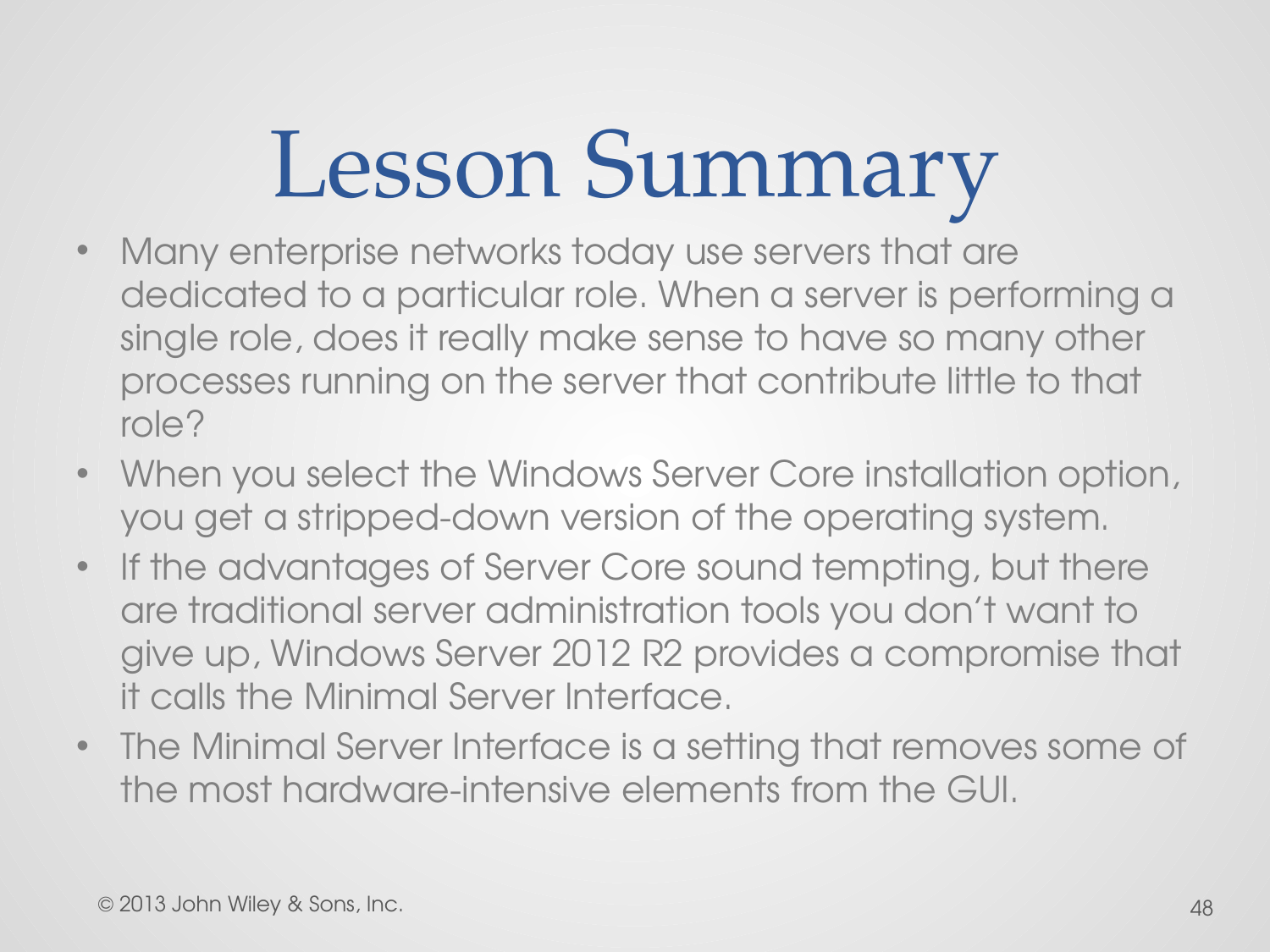

# Lesson Summary
Many enterprise networks today use servers that are dedicated to a particular role. When a server is performing a single role, does it really make sense to have so many other processes running on the server that contribute little to that role?
When you select the Windows Server Core installation option, you get a stripped-down version of the operating system.
If the advantages of Server Core sound tempting, but there are traditional server administration tools you don’t want to give up, Windows Server 2012 R2 provides a compromise that it calls the Minimal Server Interface.
The Minimal Server Interface is a setting that removes some of the most hardware-intensive elements from the GUI.
© 2013 John Wiley & Sons, Inc.
48